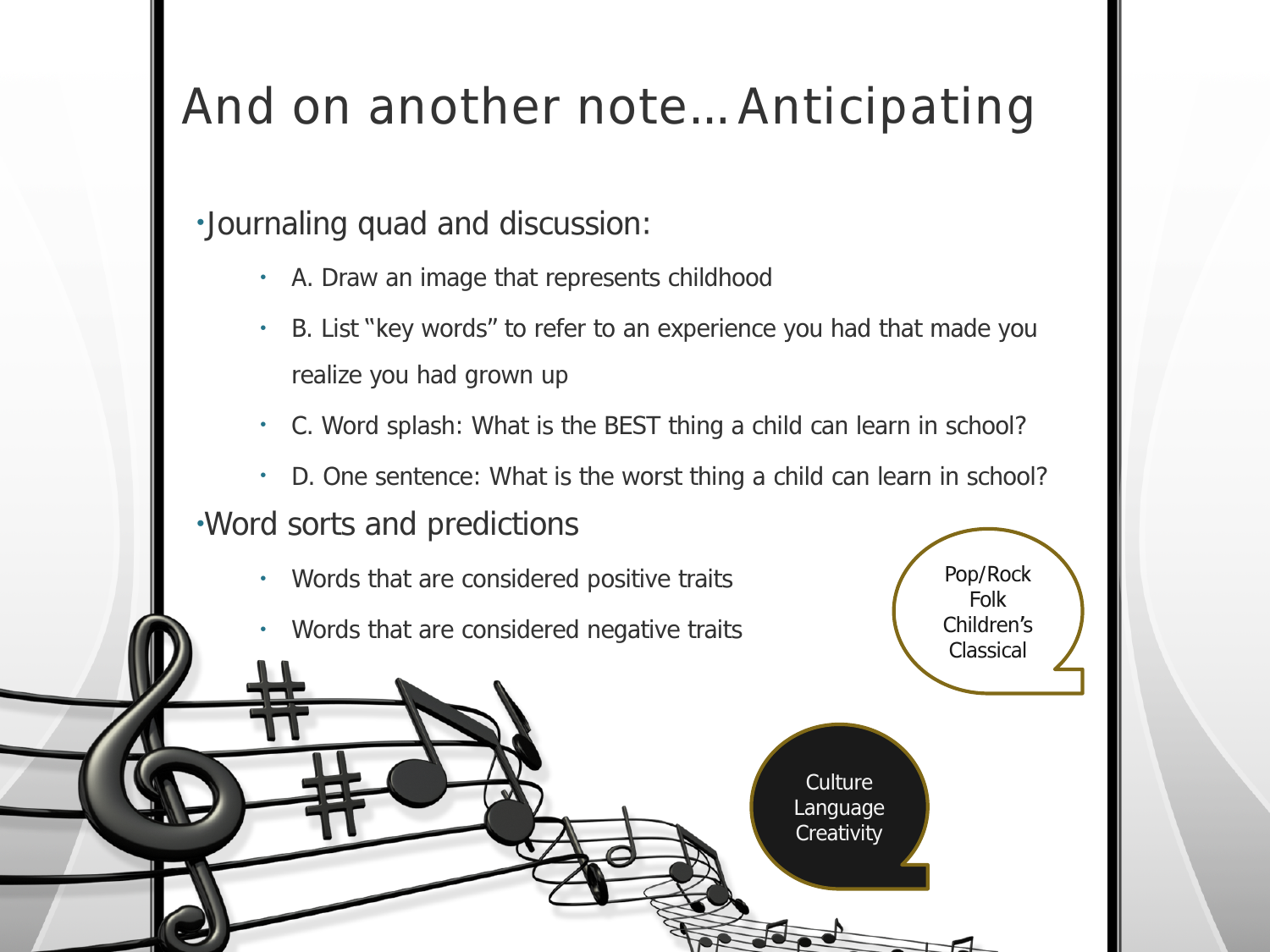

# And on another note…Anticipating
Journaling quad and discussion:
A. Draw an image that represents childhood
B. List “key words” to refer to an experience you had that made you realize you had grown up
C. Word splash: What is the BEST thing a child can learn in school?
D. One sentence: What is the worst thing a child can learn in school?
Word sorts and predictions
Words that are considered positive traits
Words that are considered negative traits

Pop/Rock
Folk
Children’s
Classical
Culture
Language
Creativity